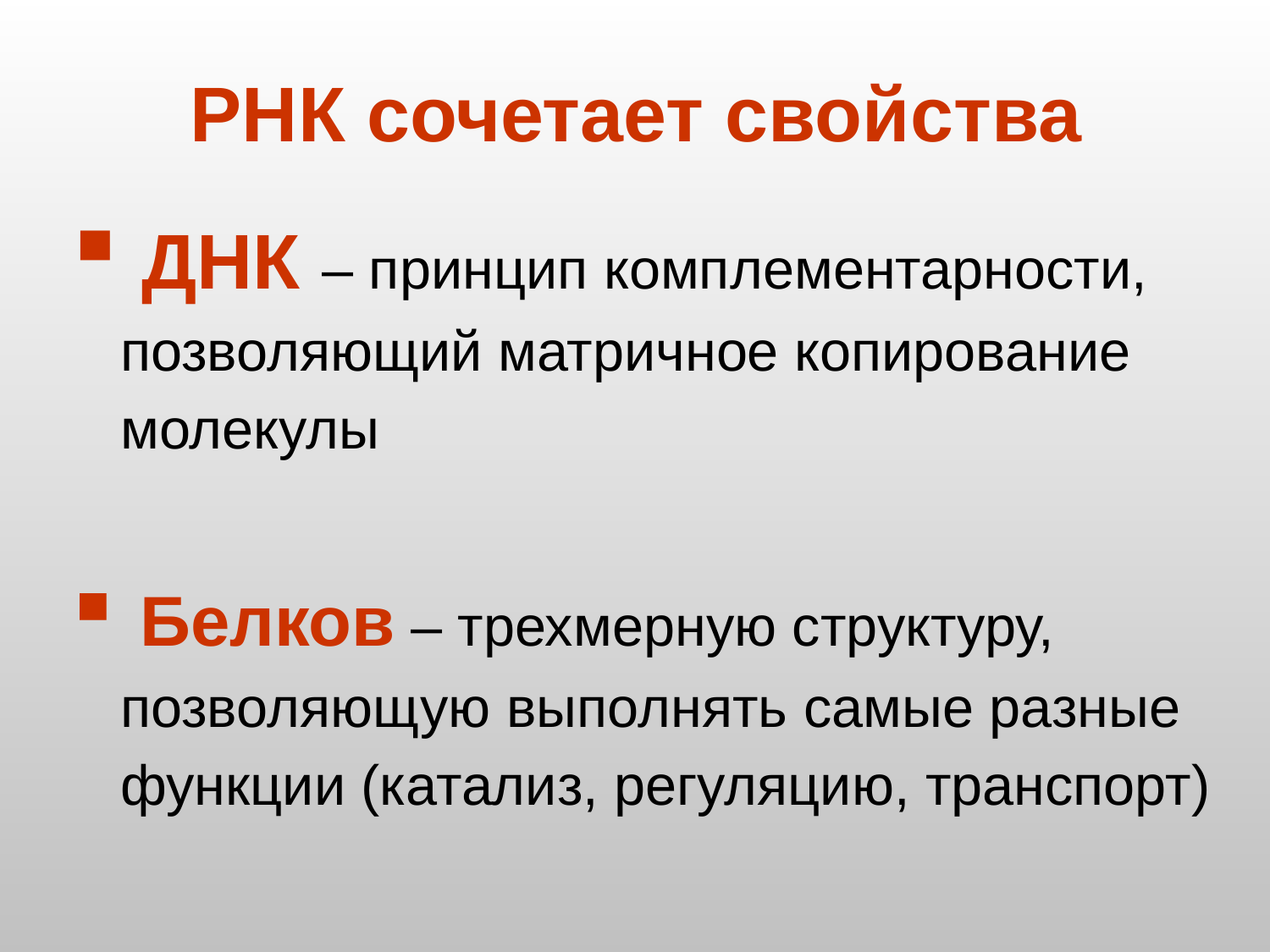

# РНК сочетает свойства
 ДНК – принцип комплементарности, позволяющий матричное копирование молекулы

 Белков – трехмерную структуру, позволяющую выполнять самые разные функции (катализ, регуляцию, транспорт)